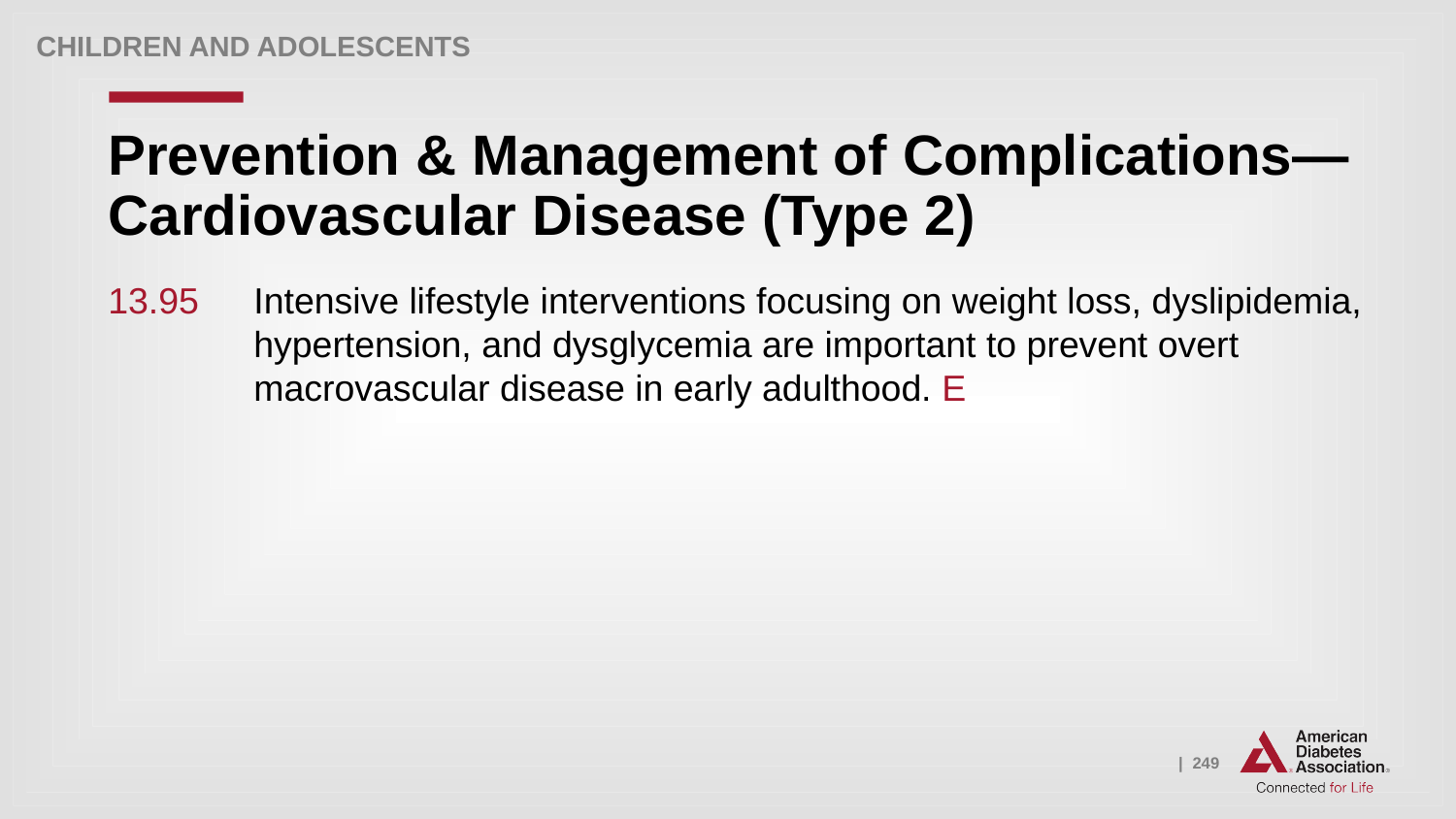

Children and adolescents
# Prevention & Management of Complications—Cardiovascular Disease (Type 2)
13.95 	Intensive lifestyle interventions focusing on weight loss, dyslipidemia, 	hypertension, and dysglycemia are important to prevent overt  		macrovascular disease in early adulthood. E